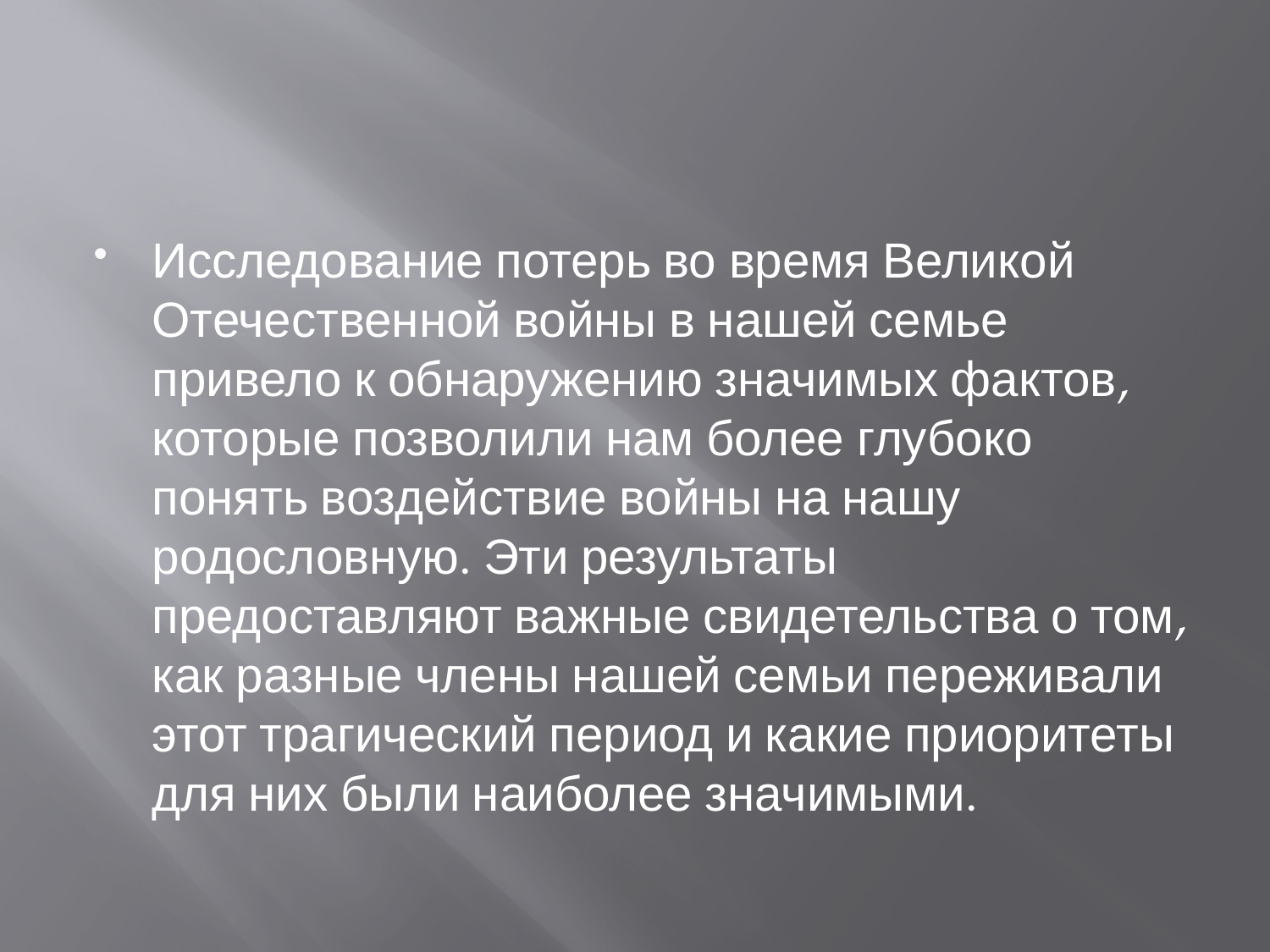

#
Исследование потерь во время Великой Отечественной войны в нашей семье привело к обнаружению значимых фактов, которые позволили нам более глубоко понять воздействие войны на нашу родословную. Эти результаты предоставляют важные свидетельства о том, как разные члены нашей семьи переживали этот трагический период и какие приоритеты для них были наиболее значимыми.